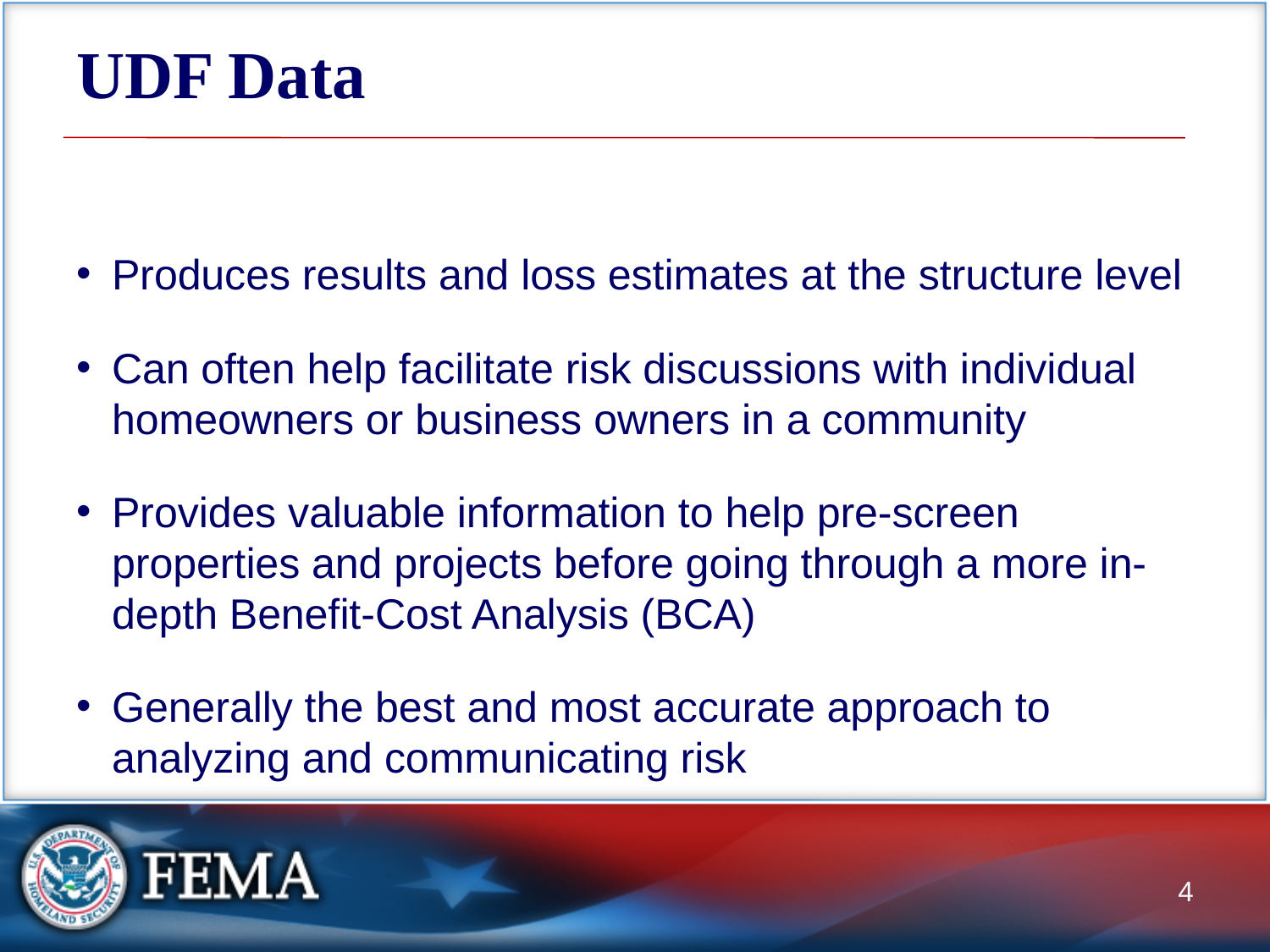

# UDF Data

Produces results and loss estimates at the structure level
Can often help facilitate risk discussions with individual homeowners or business owners in a community
Provides valuable information to help pre-screen properties and projects before going through a more in-depth Benefit-Cost Analysis (BCA)
Generally the best and most accurate approach to analyzing and communicating risk
4